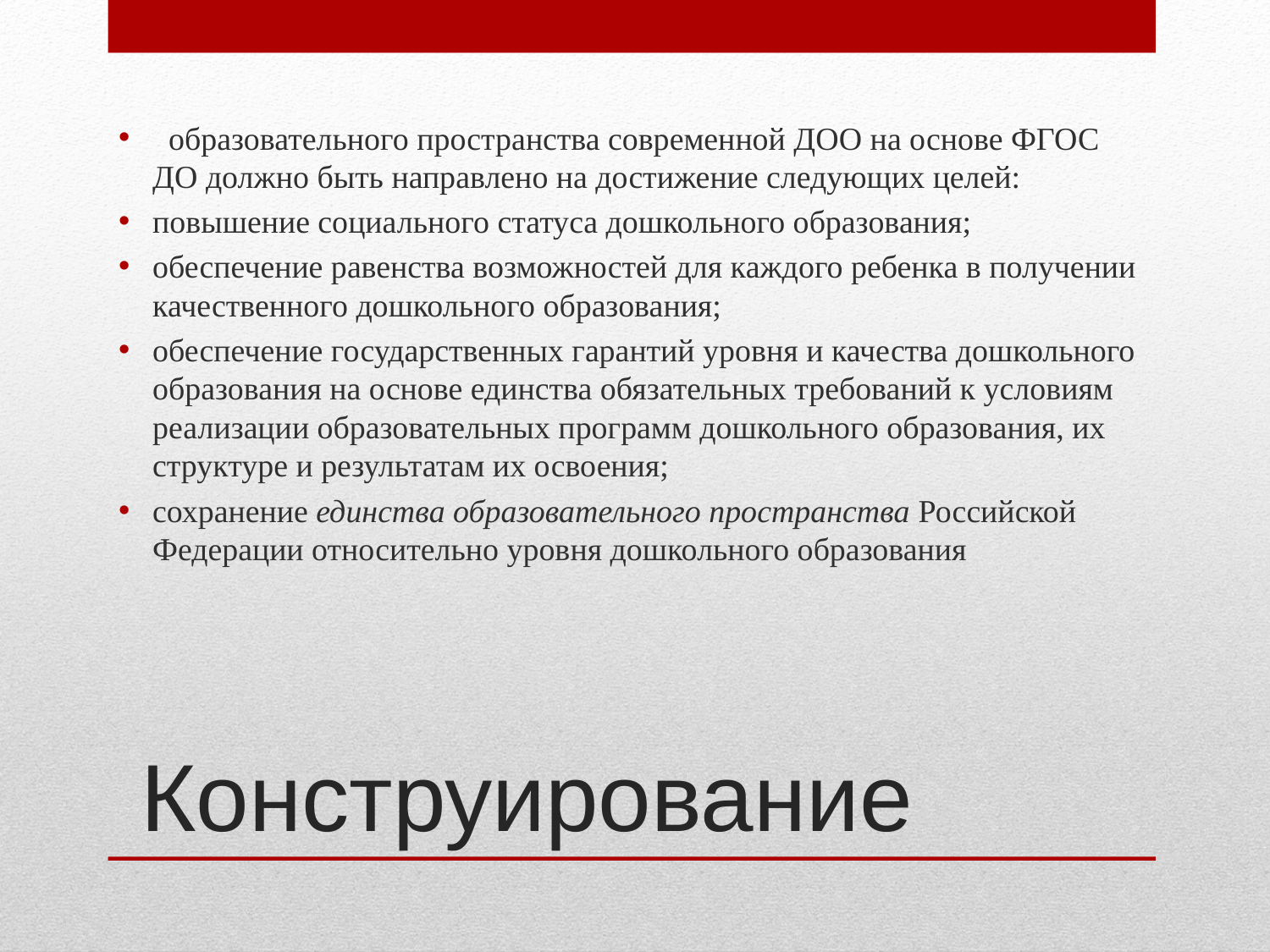

образовательного пространства современной ДОО на основе ФГОС ДО должно быть направлено на достижение следующих целей:
повышение социального статуса дошкольного образования;
обеспечение равенства возможностей для каждого ребенка в получении качественного дошкольного образования;
обеспечение государственных гарантий уровня и качества дошкольного образования на основе единства обязательных требований к условиям реализации образовательных программ дошкольного образования, их структуре и результатам их освоения;
сохранение единства образовательного пространства Российской Федерации относительно уровня дошкольного образования

# Конструирование